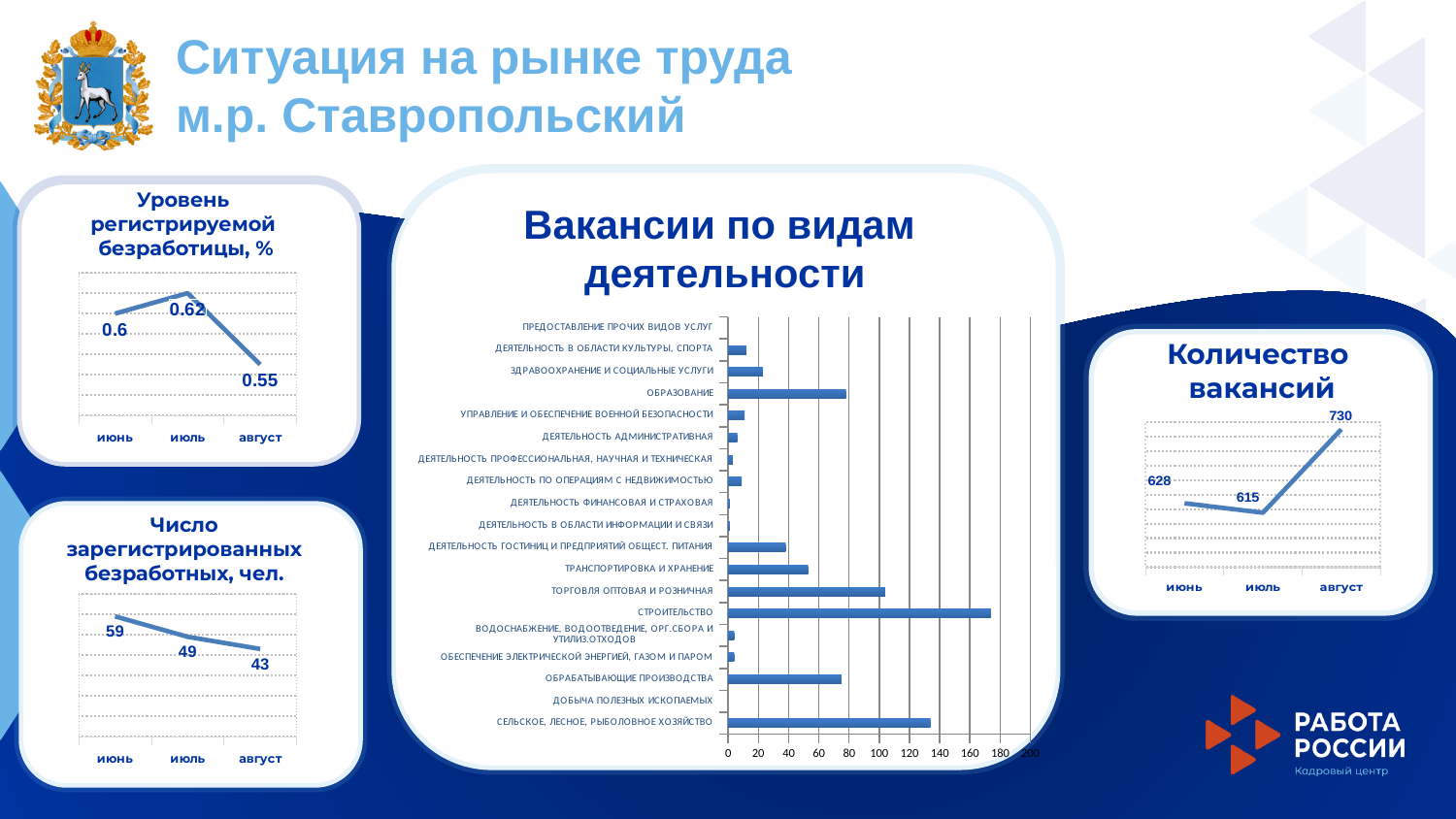

Ситуация на рынке труда
м.р. Ставропольский

Уровень
регистрируемой
безработицы, %
Вакансии по видам
деятельности

### Chart

| Category | Уровень |
|---|---|
| июнь | 0.6 |
| июль | 0.62 |
| август | 0.55 |

### Chart

| Category | Вакансии |
|---|---|
| СЕЛЬСКОЕ, ЛЕСНОЕ, РЫБОЛОВНОЕ ХОЗЯЙСТВО | 134.0 |
| ДОБЫЧА ПОЛЕЗНЫХ ИСКОПАЕМЫХ | 0.0 |
| ОБРАБАТЫВАЮЩИЕ ПРОИЗВОДСТВА | 75.0 |
| ОБЕСПЕЧЕНИЕ ЭЛЕКТРИЧЕСКОЙ ЭНЕРГИЕЙ, ГАЗОМ И ПАРОМ | 4.0 |
| ВОДОСНАБЖЕНИЕ, ВОДООТВЕДЕНИЕ, ОРГ.СБОРА И УТИЛИЗ.ОТХОДОВ | 4.0 |
| СТРОИТЕЛЬСТВО | 174.0 |
| ТОРГОВЛЯ ОПТОВАЯ И РОЗНИЧНАЯ | 104.0 |
| ТРАНСПОРТИРОВКА И ХРАНЕНИЕ | 53.0 |
| ДЕЯТЕЛЬНОСТЬ ГОСТИНИЦ И ПРЕДПРИЯТИЙ ОБЩЕСТ. ПИТАНИЯ | 38.0 |
| ДЕЯТЕЛЬНОСТЬ В ОБЛАСТИ ИНФОРМАЦИИ И СВЯЗИ | 1.0 |
| ДЕЯТЕЛЬНОСТЬ ФИНАНСОВАЯ И СТРАХОВАЯ | 1.0 |
| ДЕЯТЕЛЬНОСТЬ ПО ОПЕРАЦИЯМ С НЕДВИЖИМОСТЬЮ | 9.0 |
| ДЕЯТЕЛЬНОСТЬ ПРОФЕССИОНАЛЬНАЯ, НАУЧНАЯ И ТЕХНИЧЕСКАЯ | 3.0 |
| ДЕЯТЕЛЬНОСТЬ АДМИНИСТРАТИВНАЯ | 6.0 |
| УПРАВЛЕНИЕ И ОБЕСПЕЧЕНИЕ ВОЕННОЙ БЕЗОПАСНОСТИ | 11.0 |
| ОБРАЗОВАНИЕ | 78.0 |
| ЗДРАВООХРАНЕНИЕ И СОЦИАЛЬНЫЕ УСЛУГИ | 23.0 |
| ДЕЯТЕЛЬНОСТЬ В ОБЛАСТИ КУЛЬТУРЫ, СПОРТА | 12.0 |
| ПРЕДОСТАВЛЕНИЕ ПРОЧИХ ВИДОВ УСЛУГ | 0.0 |
Количество
вакансий

### Chart

| Category | Ряд 1 |
|---|---|
| июнь | 628.0 |
| июль | 615.0 |
| август | 730.0 |
Число
зарегистрированных
безработных, чел.

### Chart

| Category | Ряд 1 |
|---|---|
| июнь | 59.0 |
| июль | 49.0 |
| август | 43.0 |